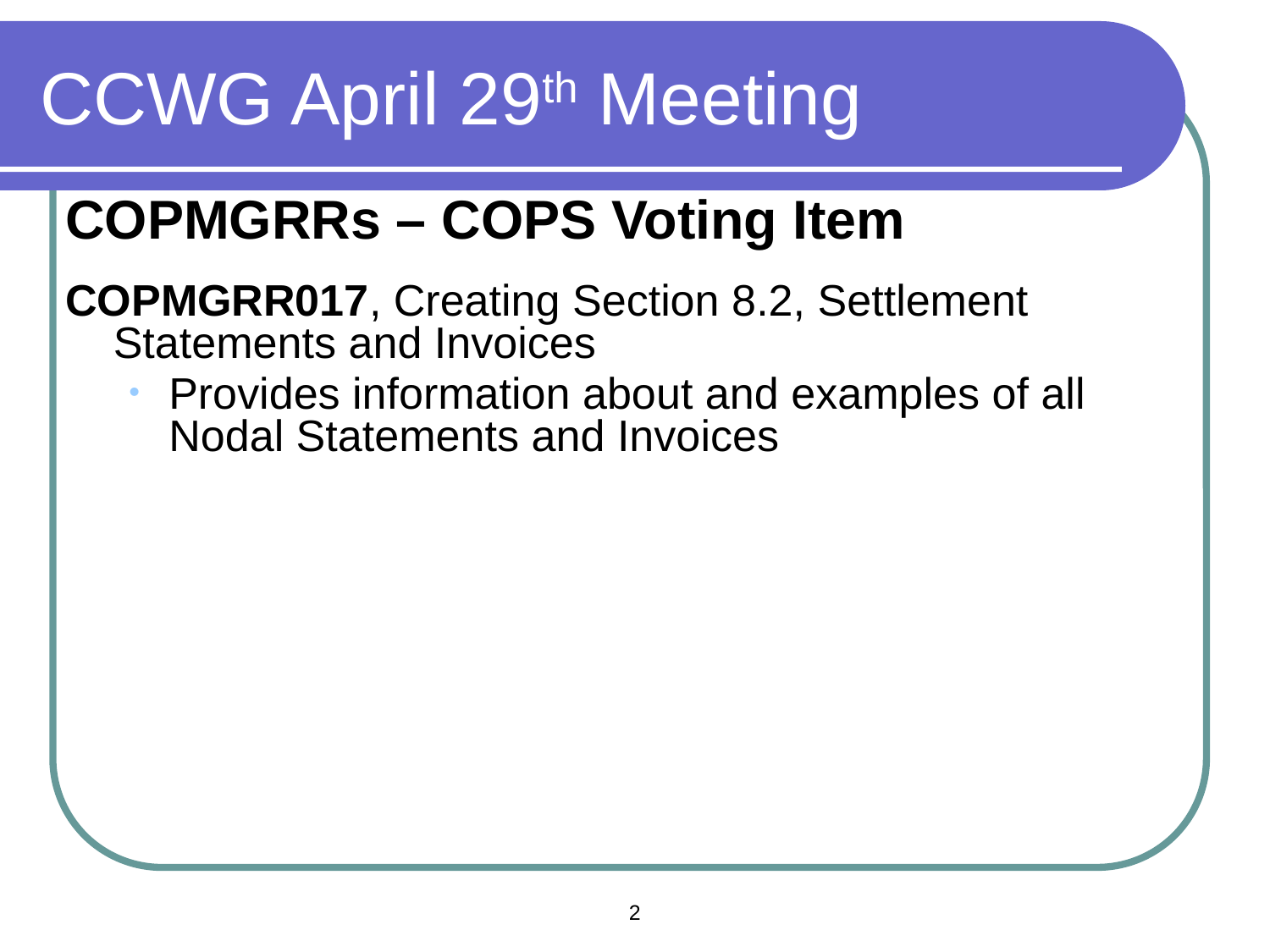

# CCWG April 29th Meeting
COPMGRRs – COPS Voting Item

COPMGRR017, Creating Section 8.2, Settlement Statements and Invoices
Provides information about and examples of all Nodal Statements and Invoices
2